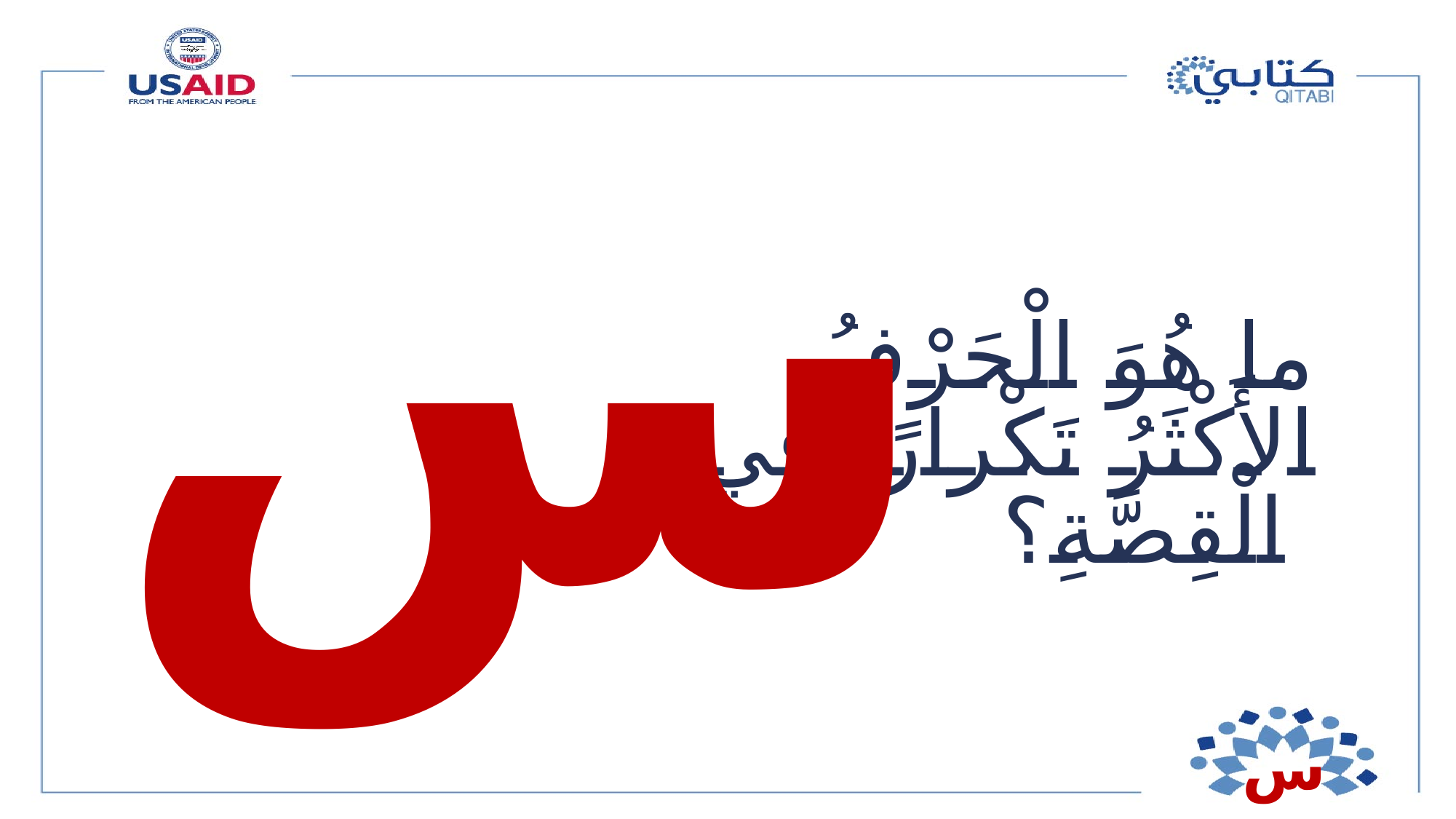

س
ما هُوَ الْحَرْفُ الأَكْثَرُ تَكْرارًا في الْقِصَّةِ؟
س